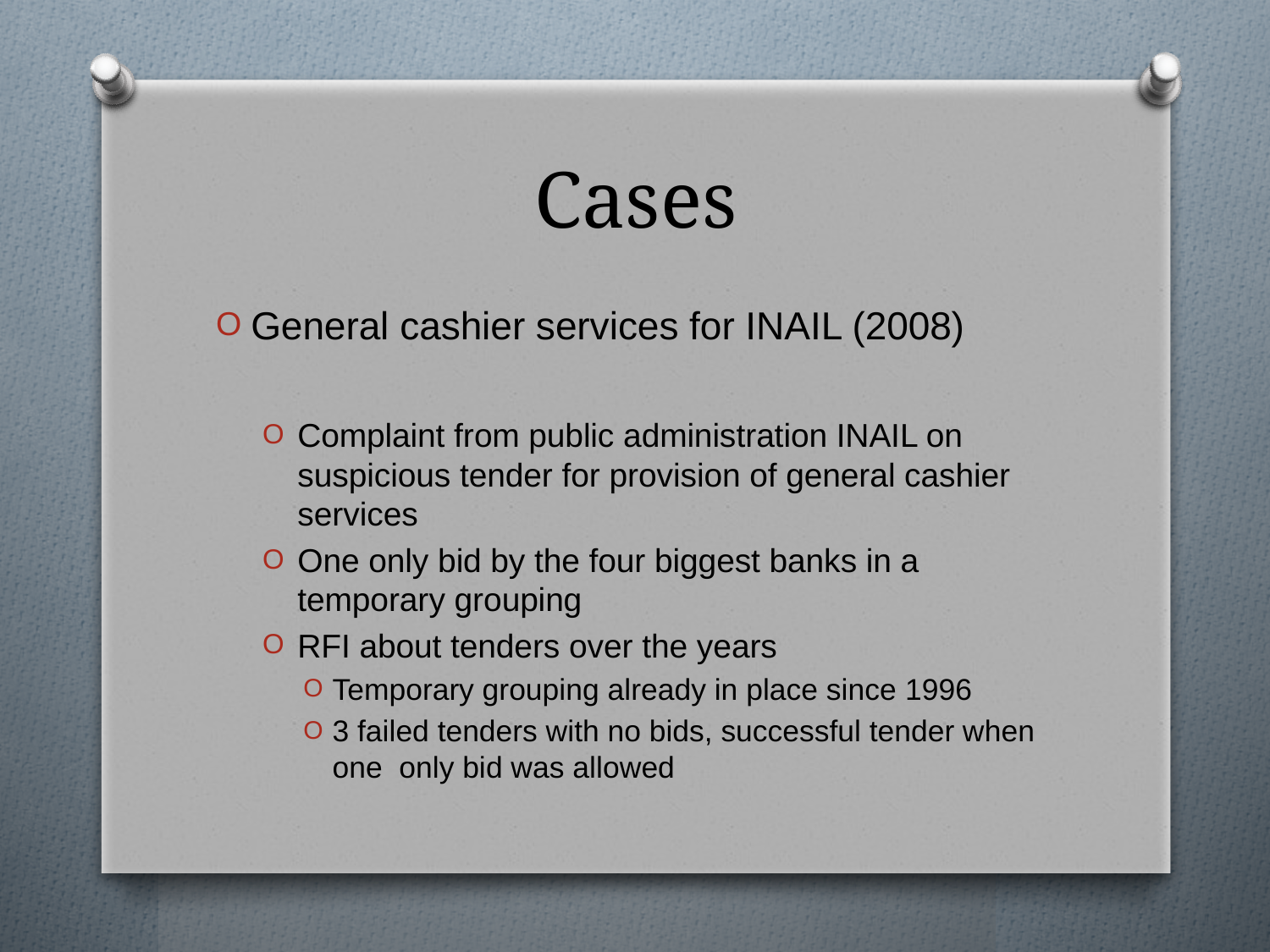

# Cases
General cashier services for INAIL (2008)

Complaint from public administration INAIL on suspicious tender for provision of general cashier services
One only bid by the four biggest banks in a temporary grouping
RFI about tenders over the years
Temporary grouping already in place since 1996
3 failed tenders with no bids, successful tender when one  only bid was allowed